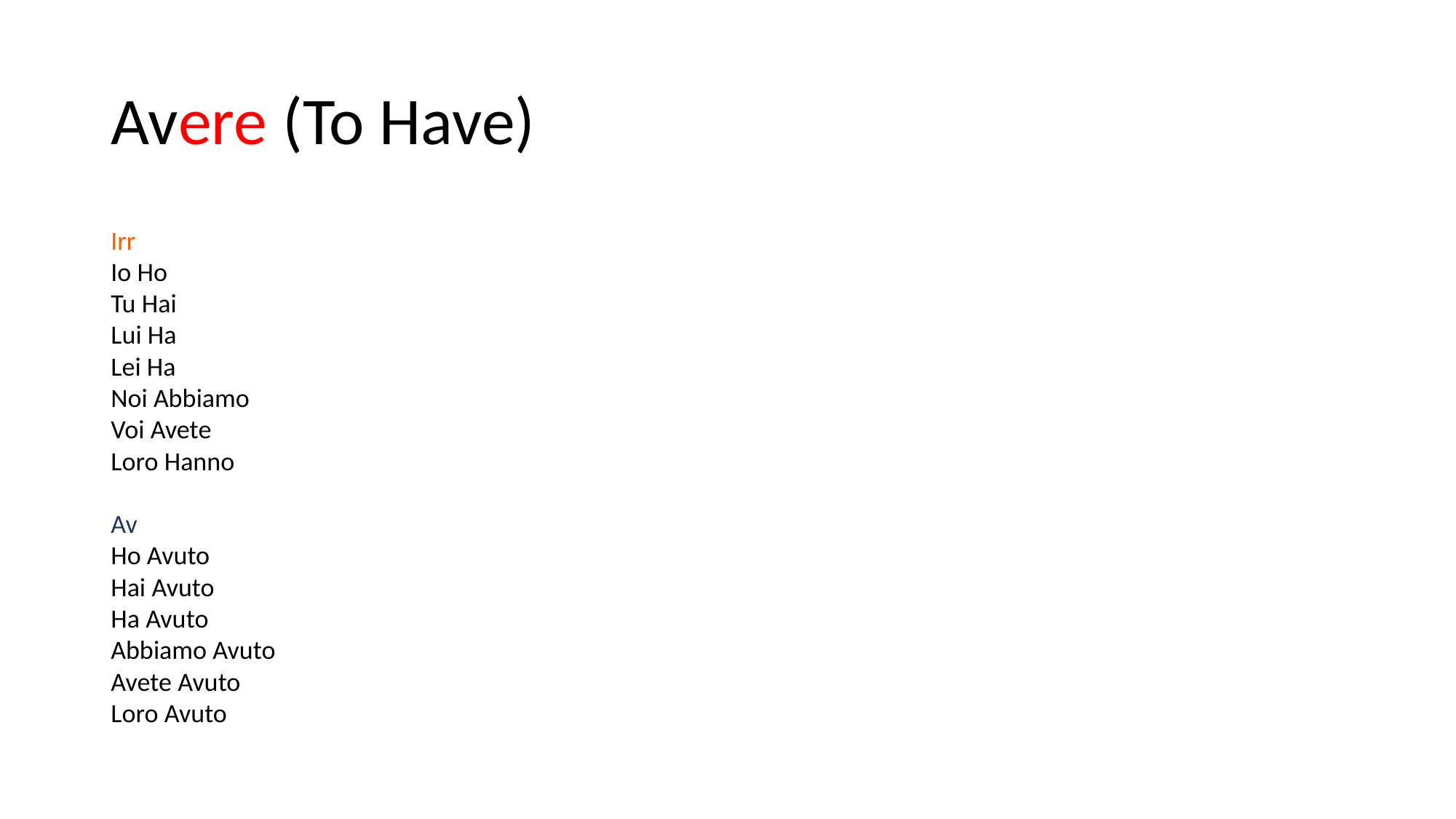

# Avere (To Have)
Irr
Io Ho
Tu Hai
Lui Ha
Lei Ha
Noi Abbiamo
Voi Avete
Loro Hanno

Av
Ho Avuto
Hai Avuto
Ha Avuto
Abbiamo Avuto
Avete Avuto
Loro Avuto